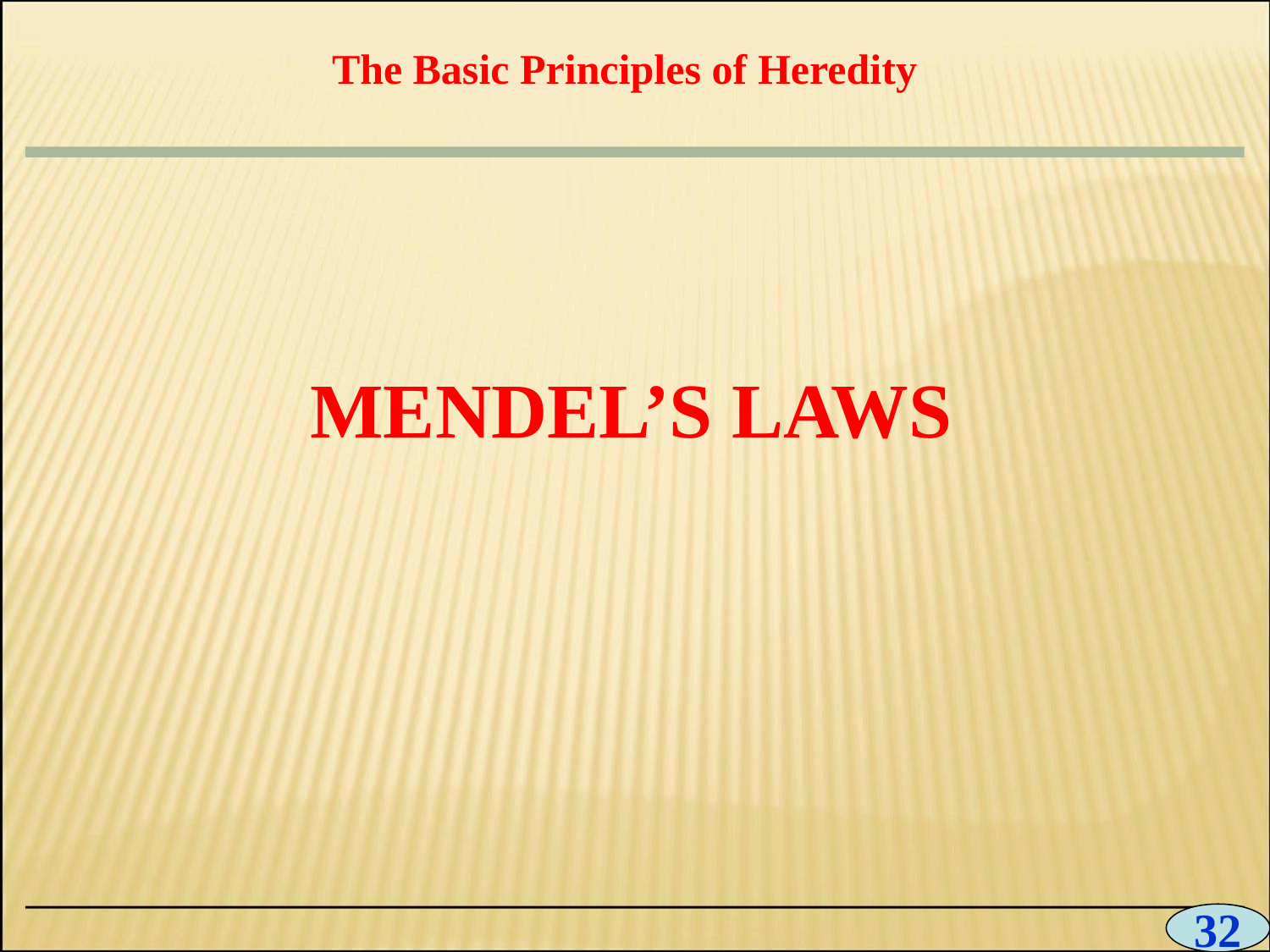

The Basic Principles of Heredity

MENDEL’S LAWS

32